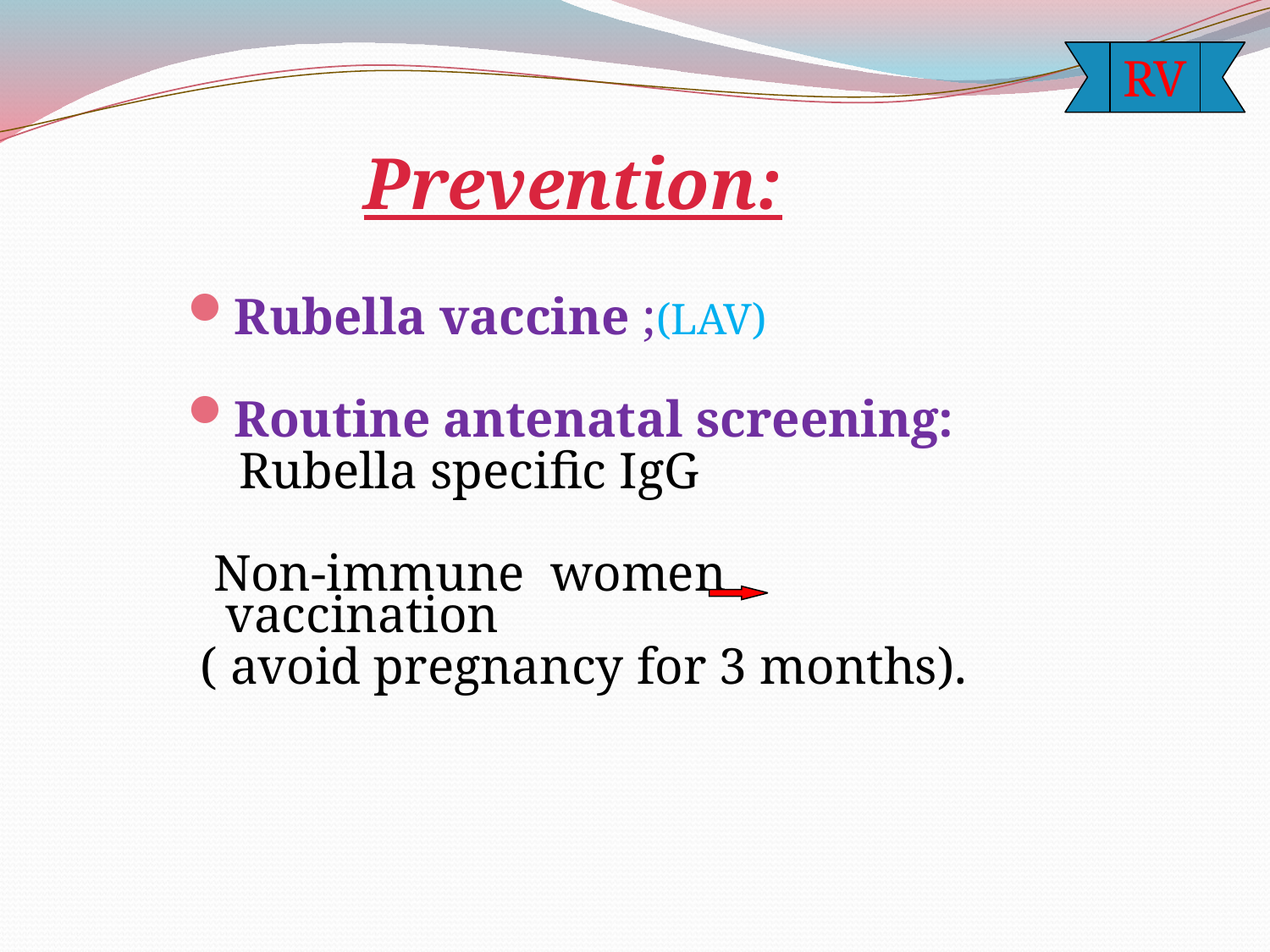

RV
Prevention:

Rubella vaccine ;(LAV)

Routine antenatal screening:
    Rubella specific IgG

  Non-immune  women         vaccination
 ( avoid pregnancy for 3 months).